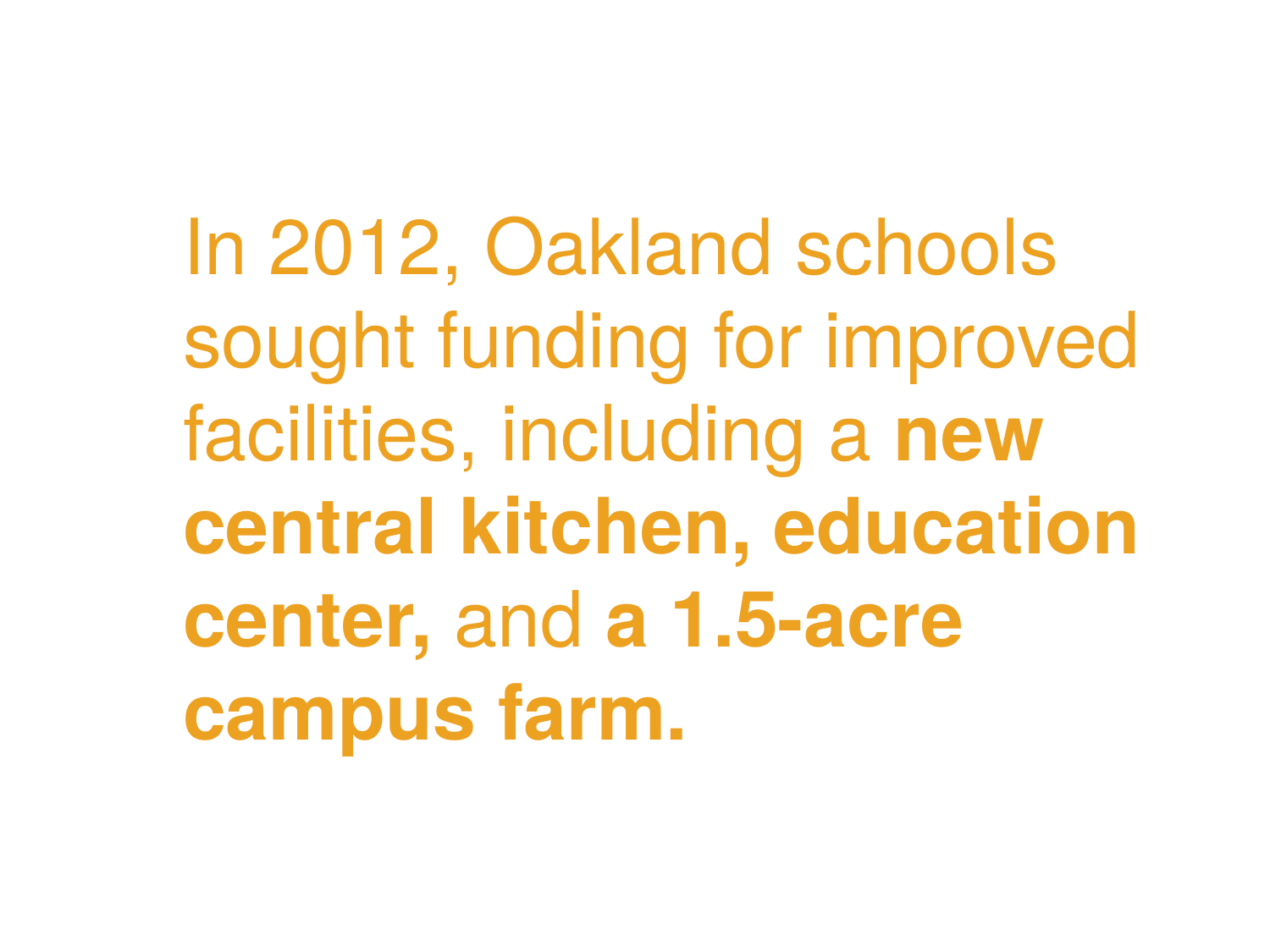

In 2012, Oakland schools
sought funding for improved facilities, including a new central kitchen, education center, and a 1.5-acre campus farm.